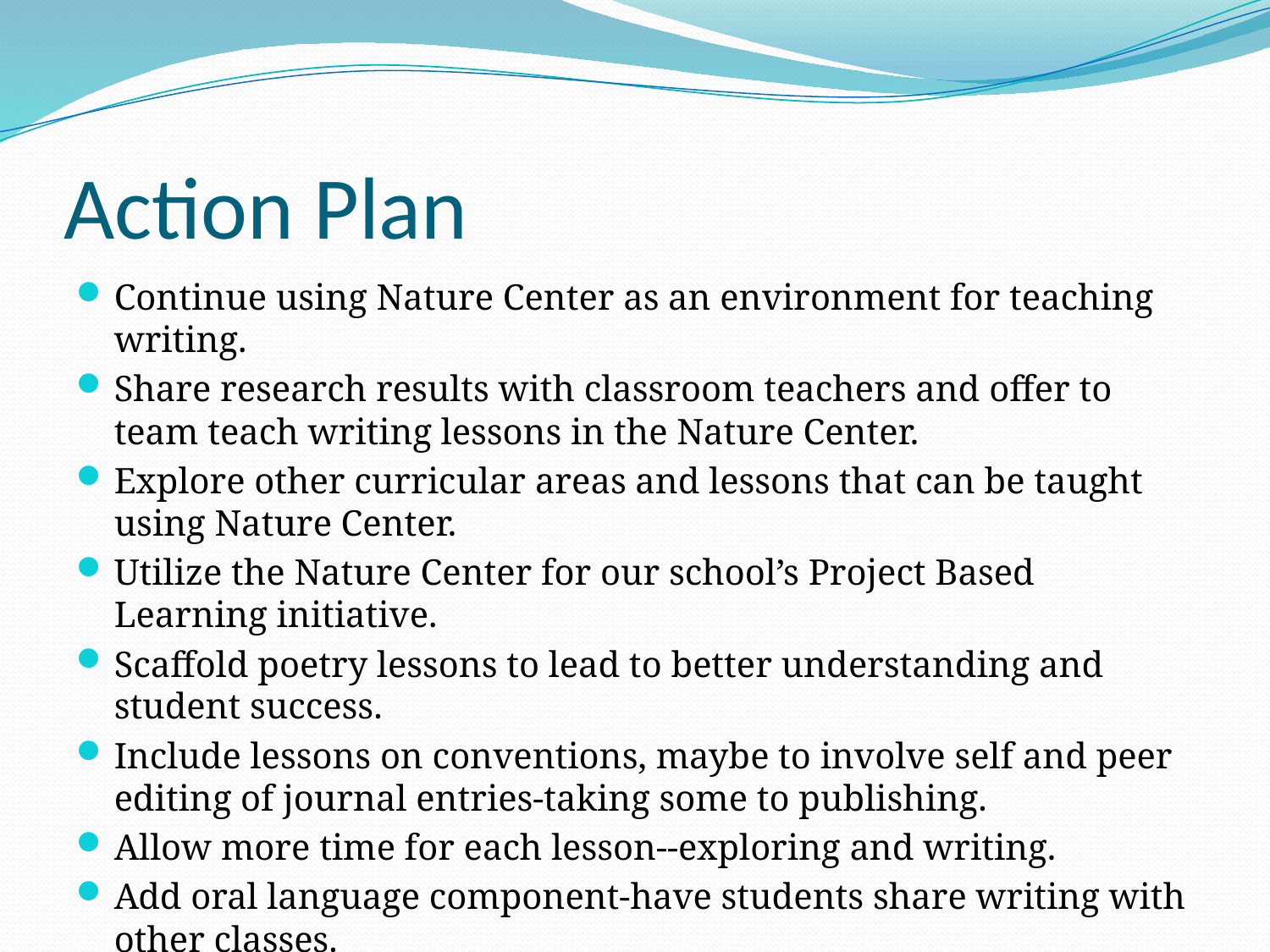

# Action Plan
Continue using Nature Center as an environment for teaching writing.
Share research results with classroom teachers and offer to team teach writing lessons in the Nature Center.
Explore other curricular areas and lessons that can be taught using Nature Center.
Utilize the Nature Center for our school’s Project Based Learning initiative.
Scaffold poetry lessons to lead to better understanding and  student success.
Include lessons on conventions, maybe to involve self and peer editing of journal entries-taking some to publishing.
Allow more time for each lesson--exploring and writing.
Add oral language component-have students share writing with other classes.